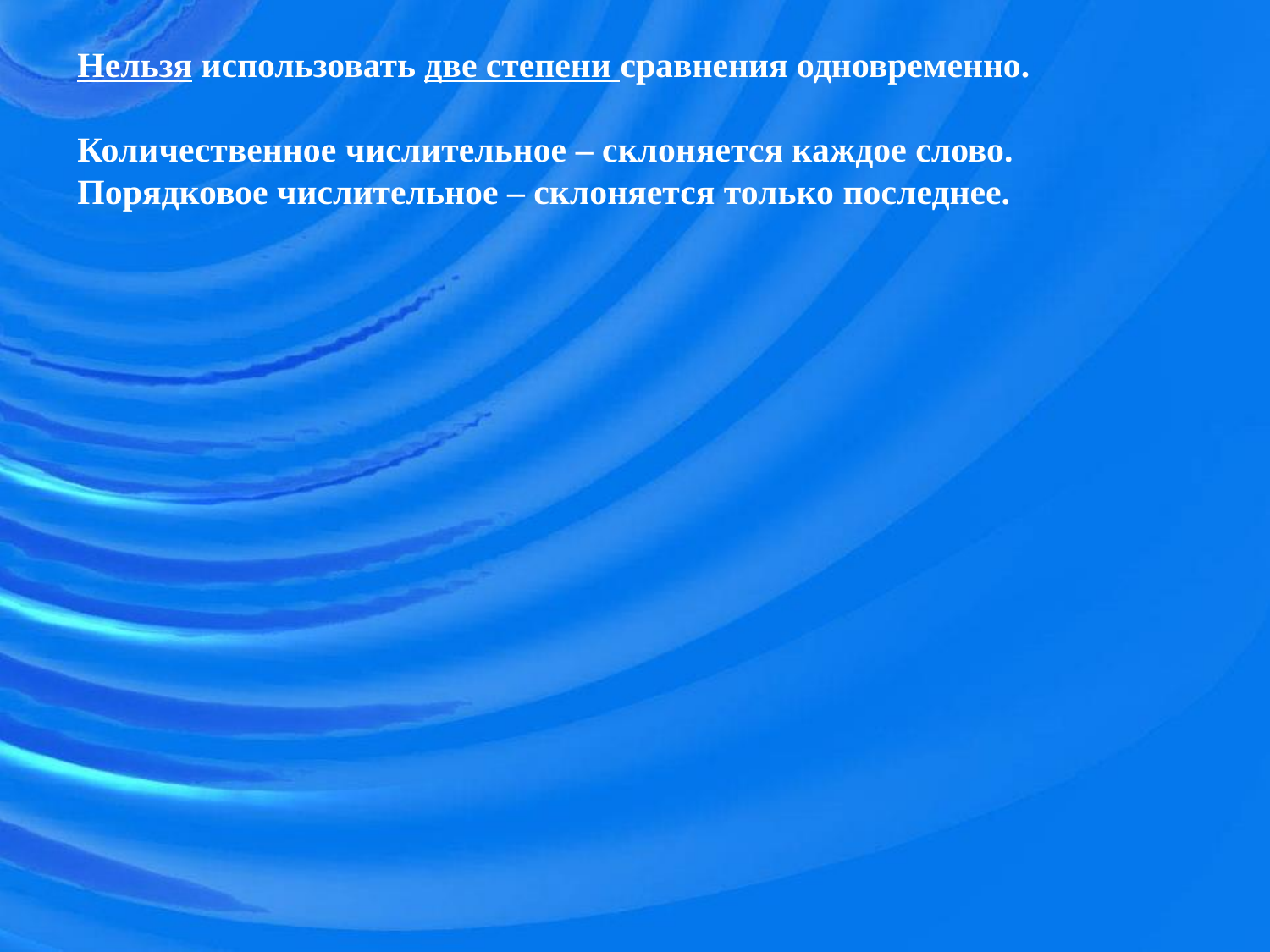

Нельзя использовать две степени сравнения одновременно.
Количественное числительное – склоняется каждое слово.
Порядковое числительное – склоняется только последнее.